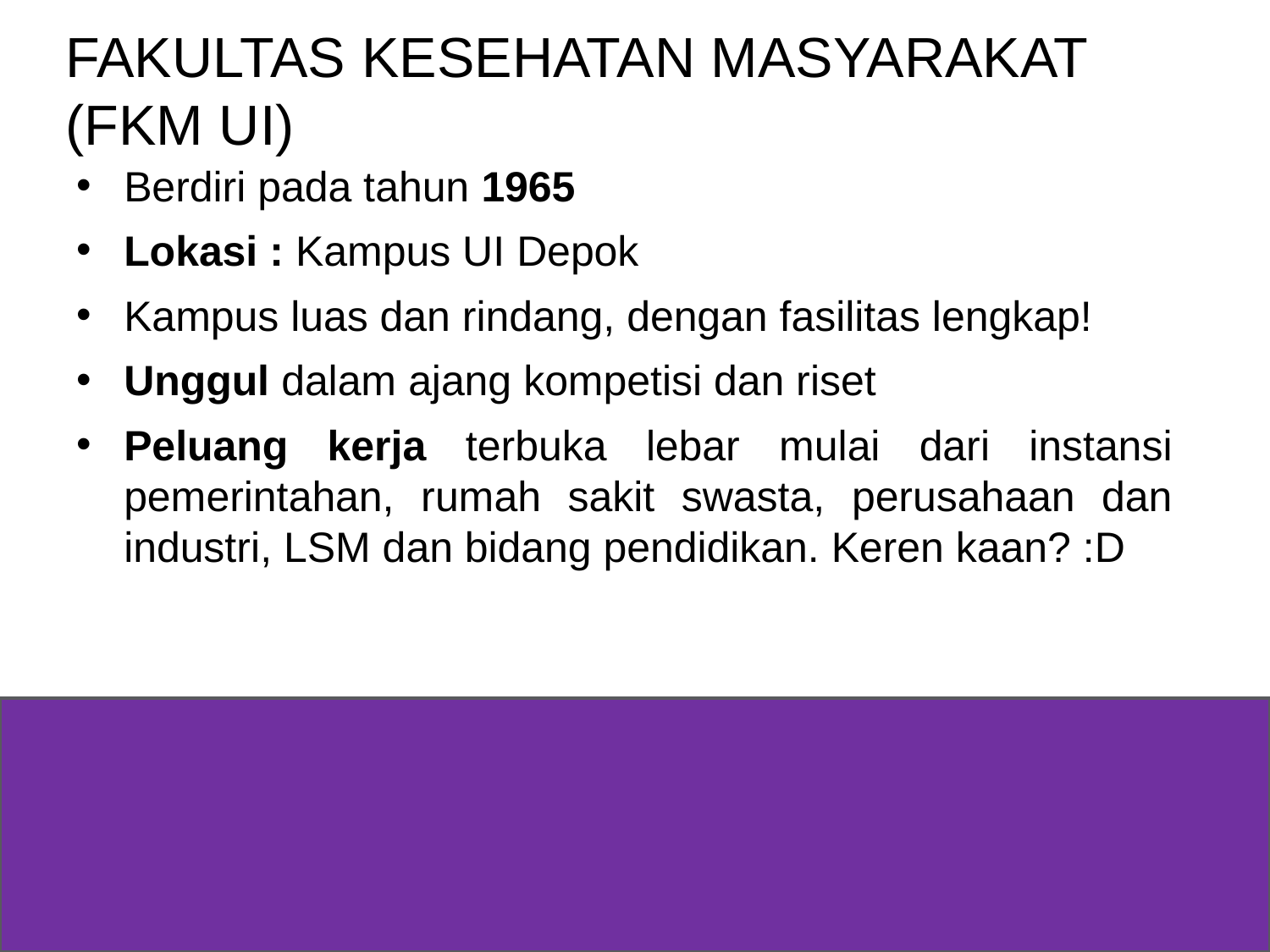

# Fakultas kesehatan masyarakat (Fkm UI)
Berdiri pada tahun 1965
Lokasi : Kampus UI Depok
Kampus luas dan rindang, dengan fasilitas lengkap!
Unggul dalam ajang kompetisi dan riset
Peluang kerja terbuka lebar mulai dari instansi pemerintahan, rumah sakit swasta, perusahaan dan industri, LSM dan bidang pendidikan. Keren kaan? :D